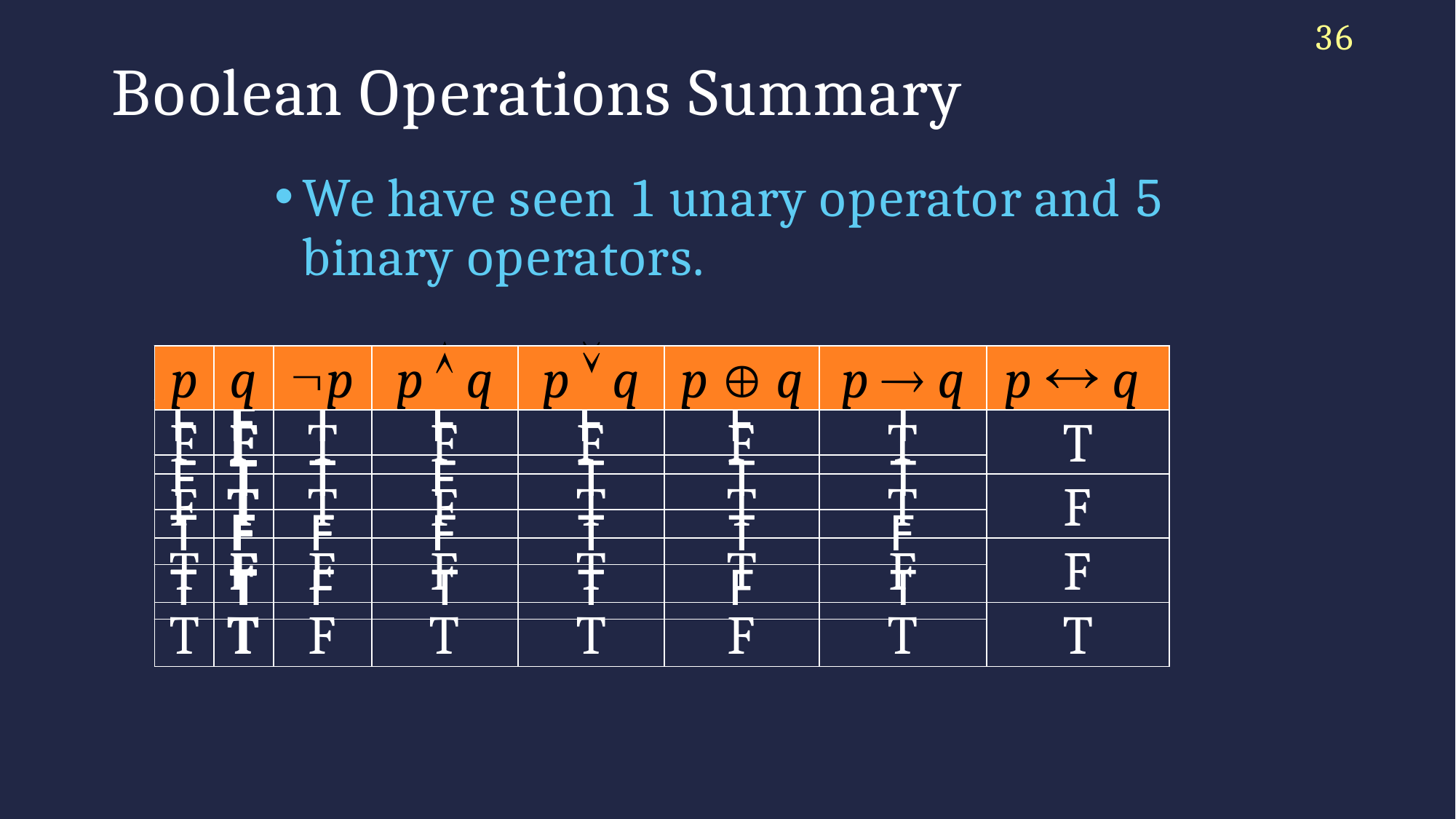

36
# Boolean Operations Summary
We have seen 1 unary operator and 5 binary operators.
| p | q |
| --- | --- |
| F | F |
| F | T |
| T | F |
| T | T |
| p | q | ¬p |
| --- | --- | --- |
| F | F | T |
| F | T | T |
| T | F | F |
| T | T | F |
| p | q | ¬p | p ∧ q |
| --- | --- | --- | --- |
| F | F | T | F |
| F | T | T | F |
| T | F | F | F |
| T | T | F | T |
| p | q | ¬p | p ∧ q | p ∨ q |
| --- | --- | --- | --- | --- |
| F | F | T | F | F |
| F | T | T | F | T |
| T | F | F | F | T |
| T | T | F | T | T |
| p | q | ¬p | p ∧ q | p ∨ q | p ⊕ q |
| --- | --- | --- | --- | --- | --- |
| F | F | T | F | F | F |
| F | T | T | F | T | T |
| T | F | F | F | T | T |
| T | T | F | T | T | F |
| p | q | ¬p | p ∧ q | p ∨ q | p ⊕ q | p → q |
| --- | --- | --- | --- | --- | --- | --- |
| F | F | T | F | F | F | T |
| F | T | T | F | T | T | T |
| T | F | F | F | T | T | F |
| T | T | F | T | T | F | T |
| p | q | ¬p | p ∧ q | p ∨ q | p ⊕ q | p → q | p ↔ q |
| --- | --- | --- | --- | --- | --- | --- | --- |
| F | F | T | F | F | F | T | T |
| F | T | T | F | T | T | T | F |
| T | F | F | F | T | T | F | F |
| T | T | F | T | T | F | T | T |